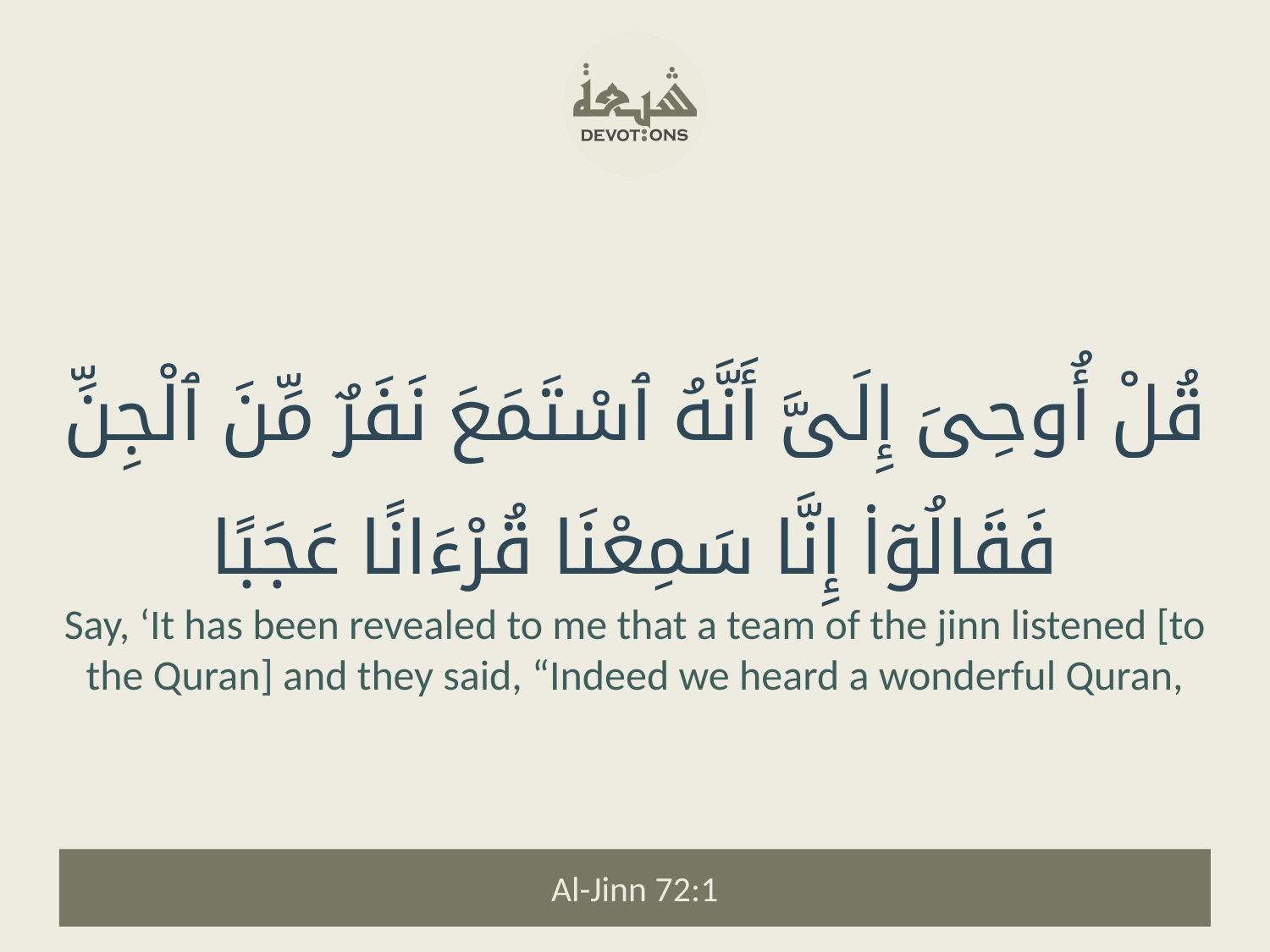

قُلْ أُوحِىَ إِلَىَّ أَنَّهُ ٱسْتَمَعَ نَفَرٌ مِّنَ ٱلْجِنِّ فَقَالُوٓا۟ إِنَّا سَمِعْنَا قُرْءَانًا عَجَبًا
Say, ‘It has been revealed to me that a team of the jinn listened [to the Quran] and they said, “Indeed we heard a wonderful Quran,
Al-Jinn 72:1